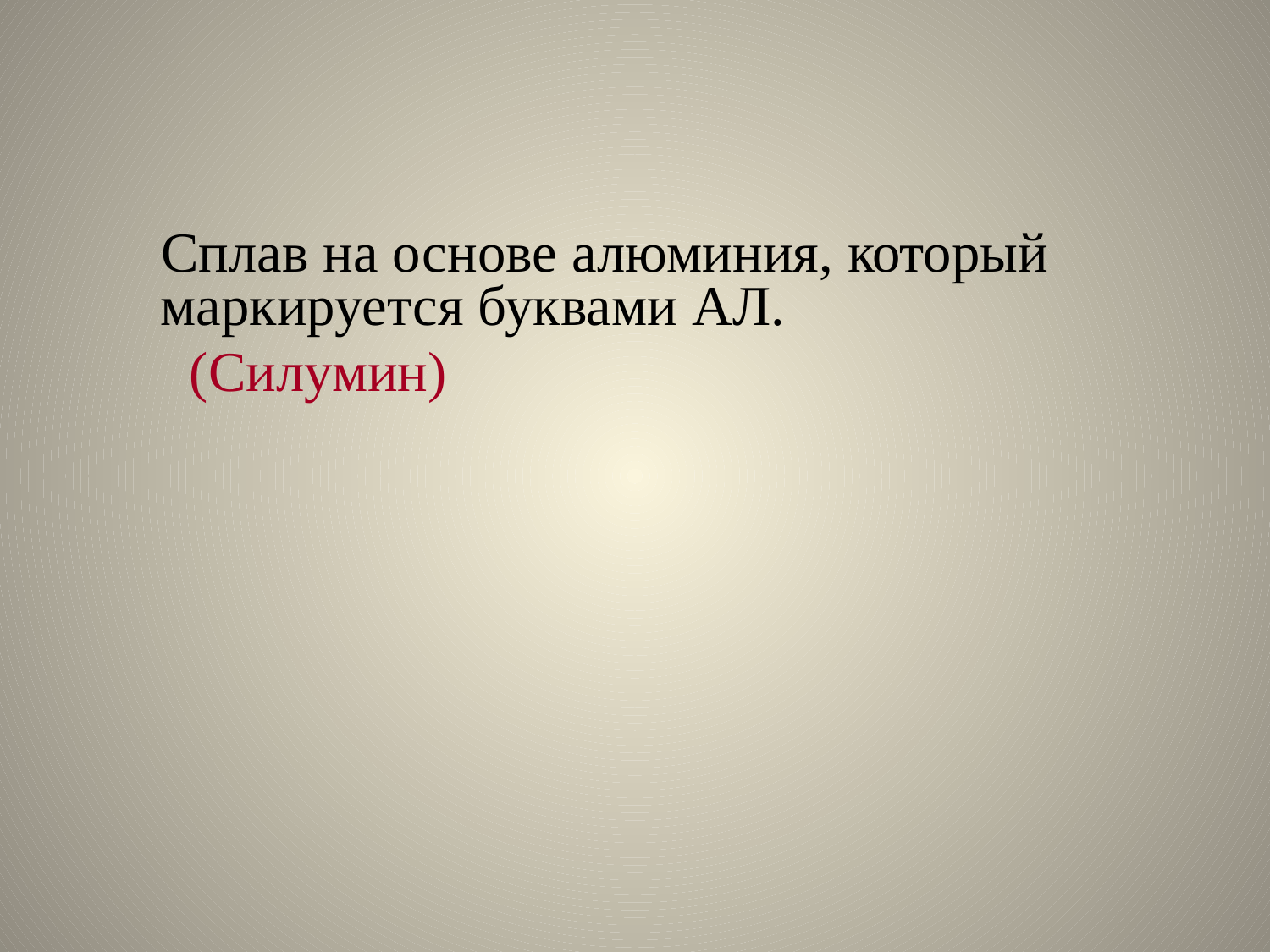

Сплав на основе алюминия, который маркируется буквами АЛ.
        (Силумин)